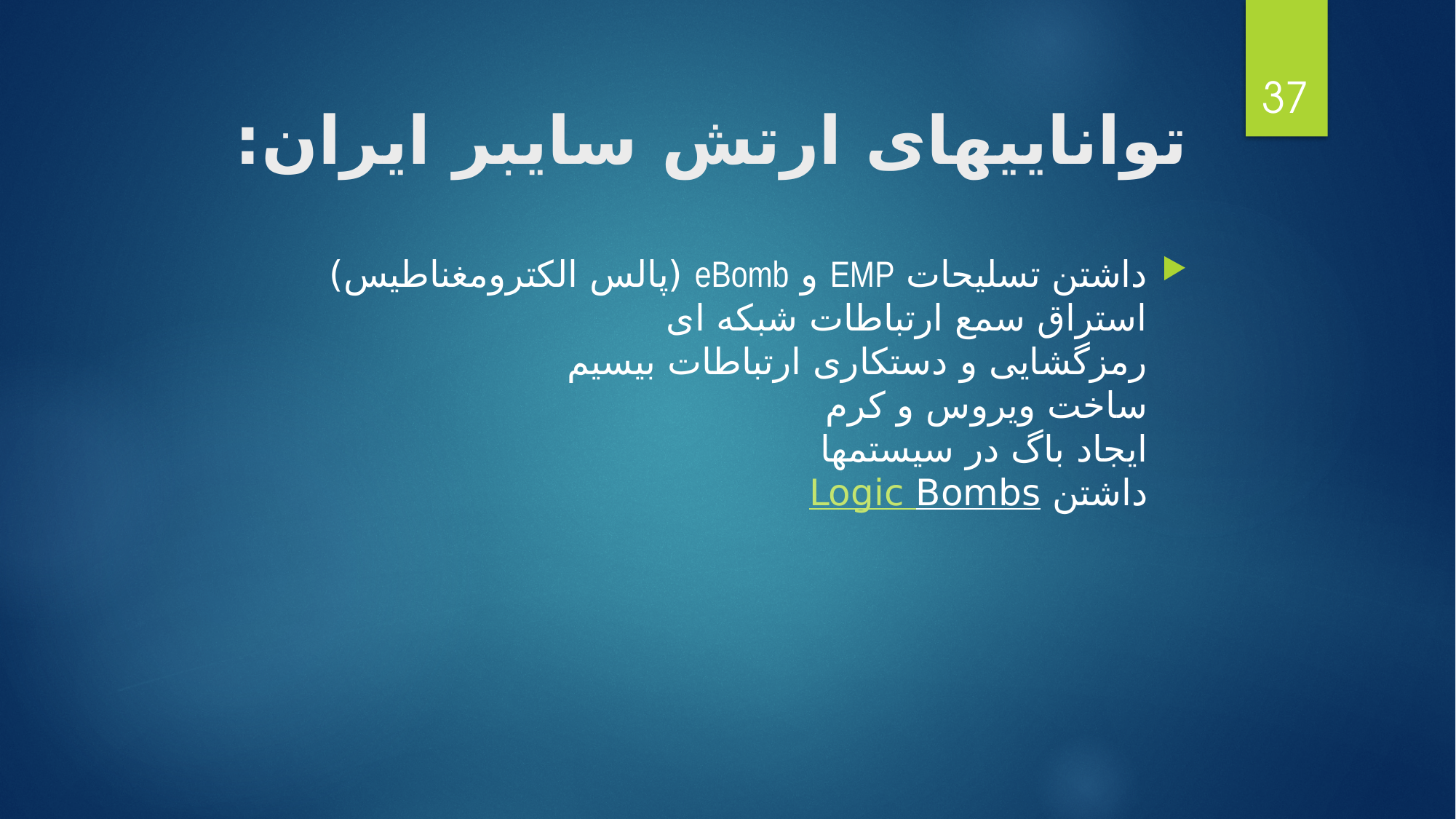

37
تواناییهای ارتش سایبر ایران:
داشتن تسلیحات EMP و eBomb (پالس الکترومغناطیس)
استراق سمع ارتباطات شبکه ای
رمزگشایی و دستکاری ارتباطات بیسیم
ساخت ویروس و کرم
ایجاد باگ در سیستمها
داشتن Logic Bombs